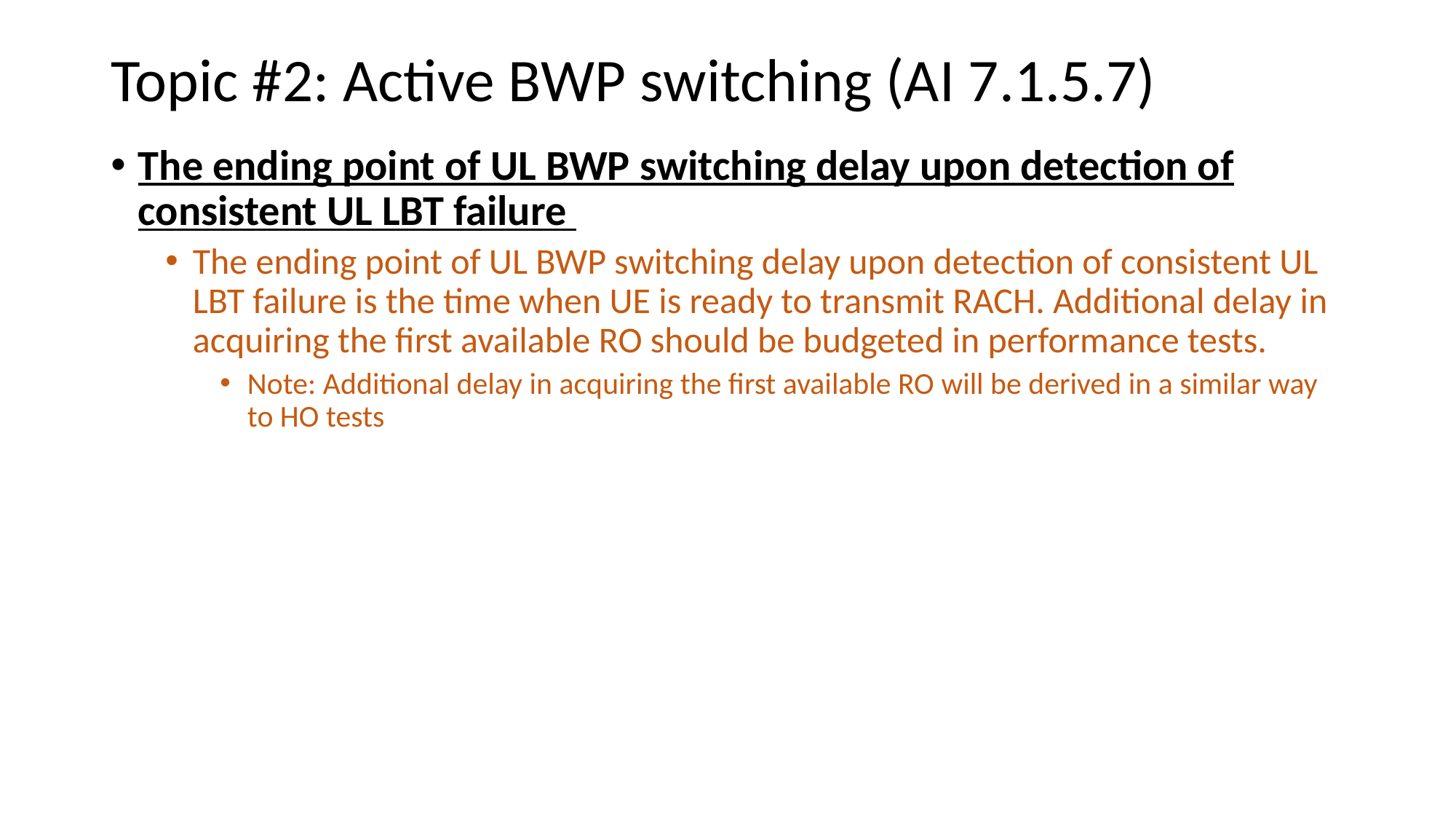

# Topic #2: Active BWP switching (AI 7.1.5.7)
The ending point of UL BWP switching delay upon detection of consistent UL LBT failure
The ending point of UL BWP switching delay upon detection of consistent UL LBT failure is the time when UE is ready to transmit RACH. Additional delay in acquiring the first available RO should be budgeted in performance tests.
Note: Additional delay in acquiring the first available RO will be derived in a similar way to HO tests